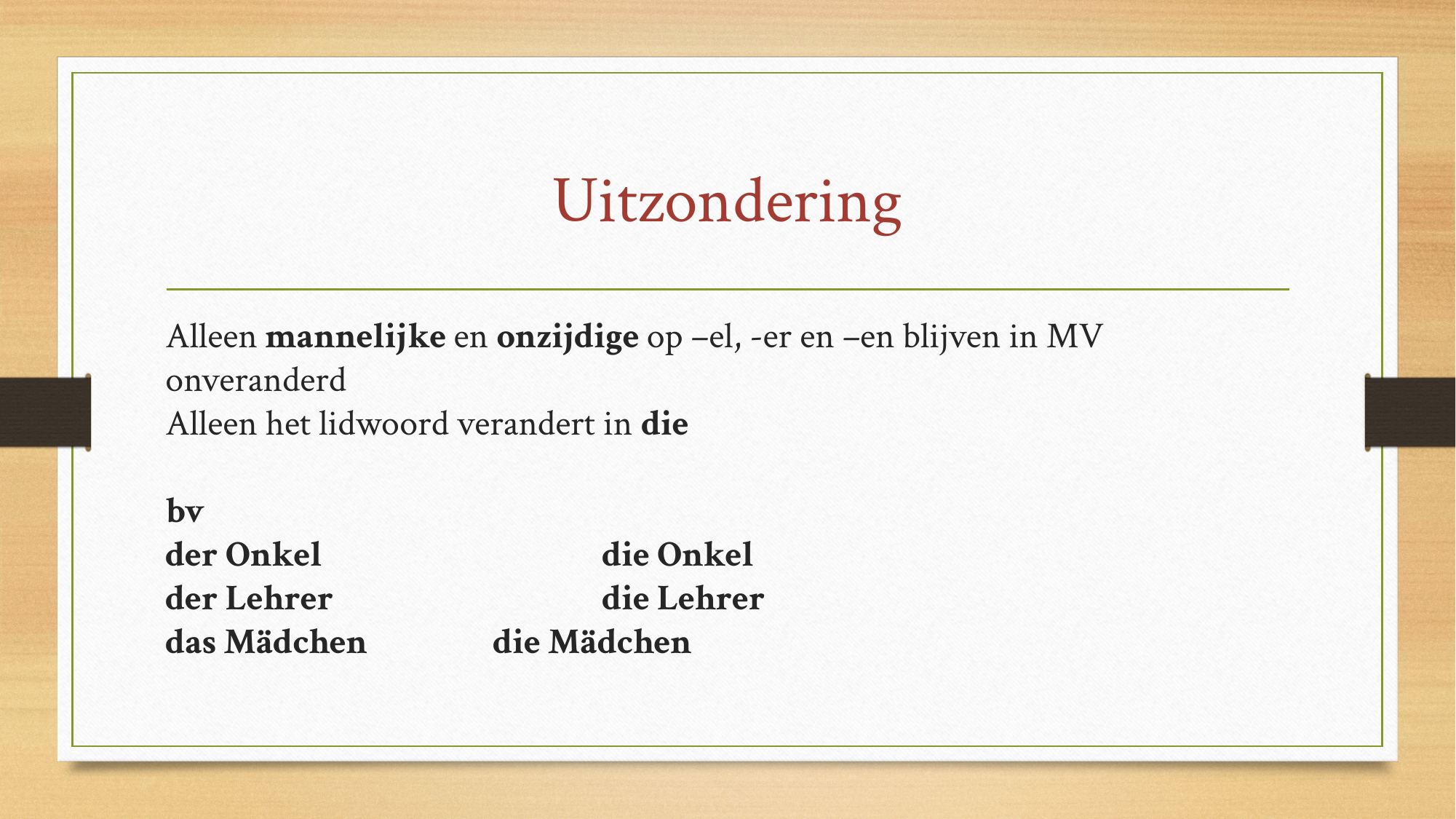

# Uitzondering
Alleen mannelijke en onzijdige op –el, -er en –en blijven in MV onveranderd
Alleen het lidwoord verandert in die
bv
der Onkel			die Onkel
der Lehrer			die Lehrer
das Mädchen		die Mädchen